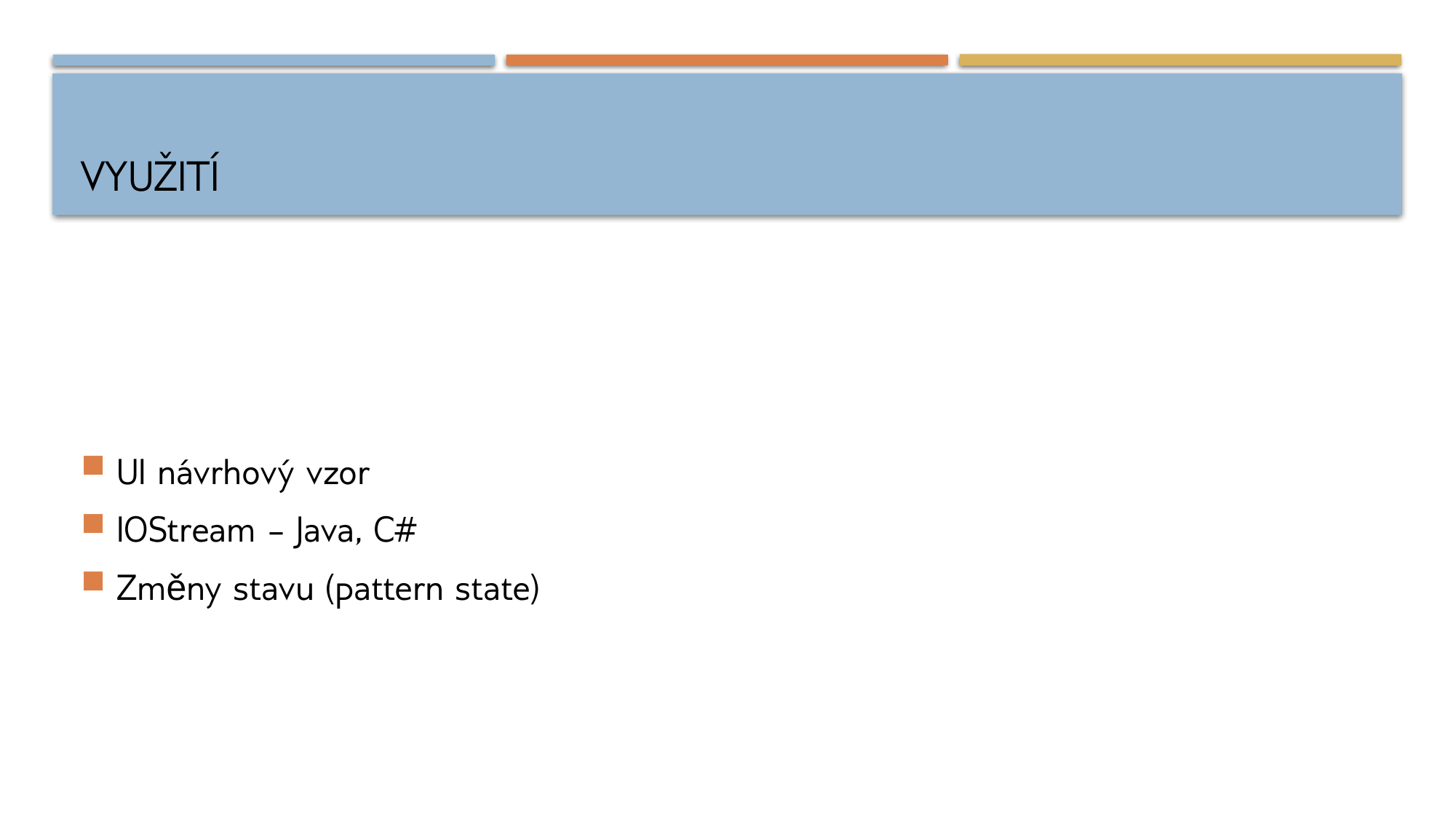

VyuŽITÍ

UI návrhový vzor
IOStream – Java, C#
Změny stavu (pattern state)